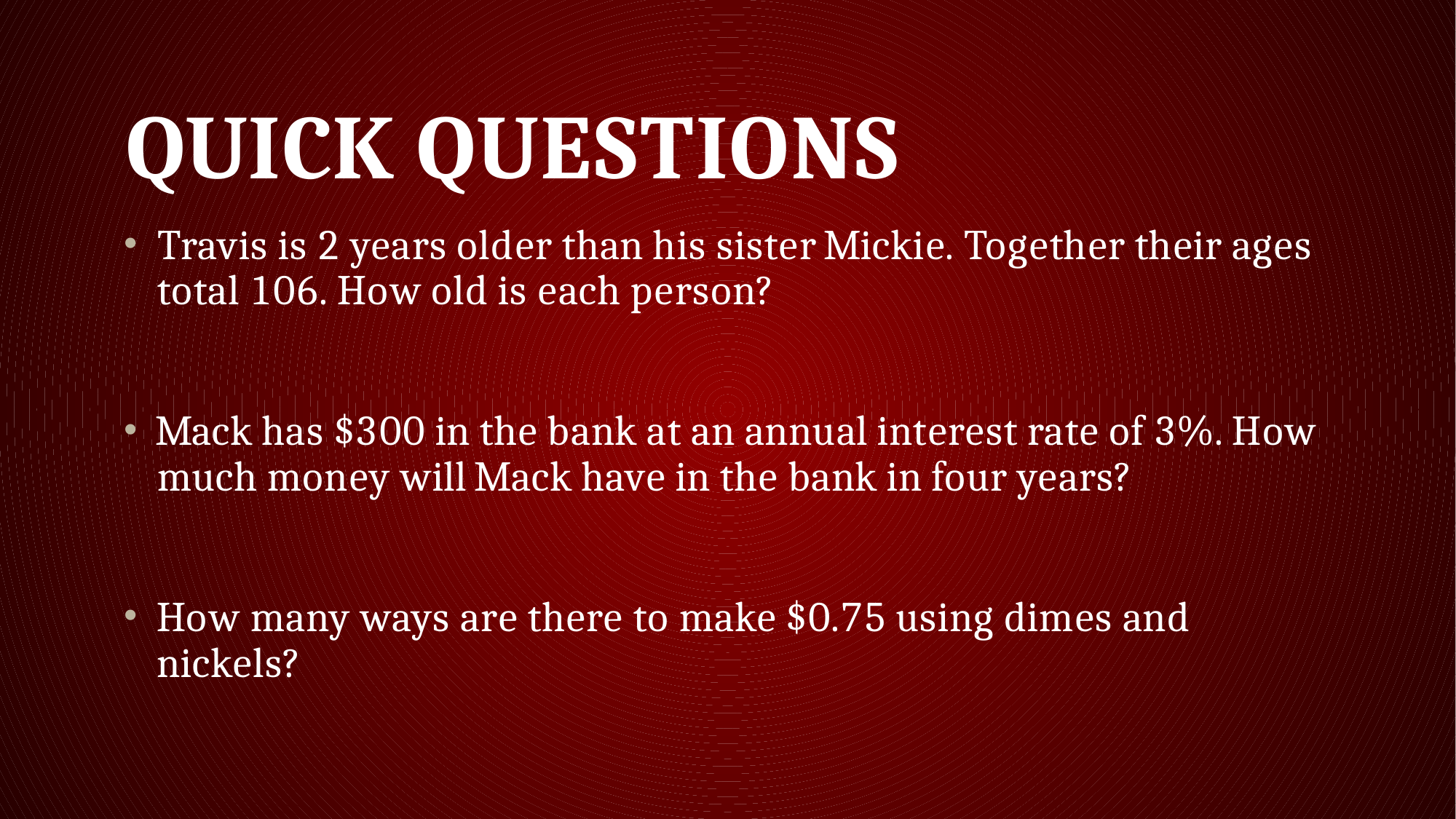

# Quick Questions
Travis is 2 years older than his sister Mickie. Together their ages total 106. How old is each person?

Mack has $300 in the bank at an annual interest rate of 3%. How much money will Mack have in the bank in four years?

How many ways are there to make $0.75 using dimes and nickels?